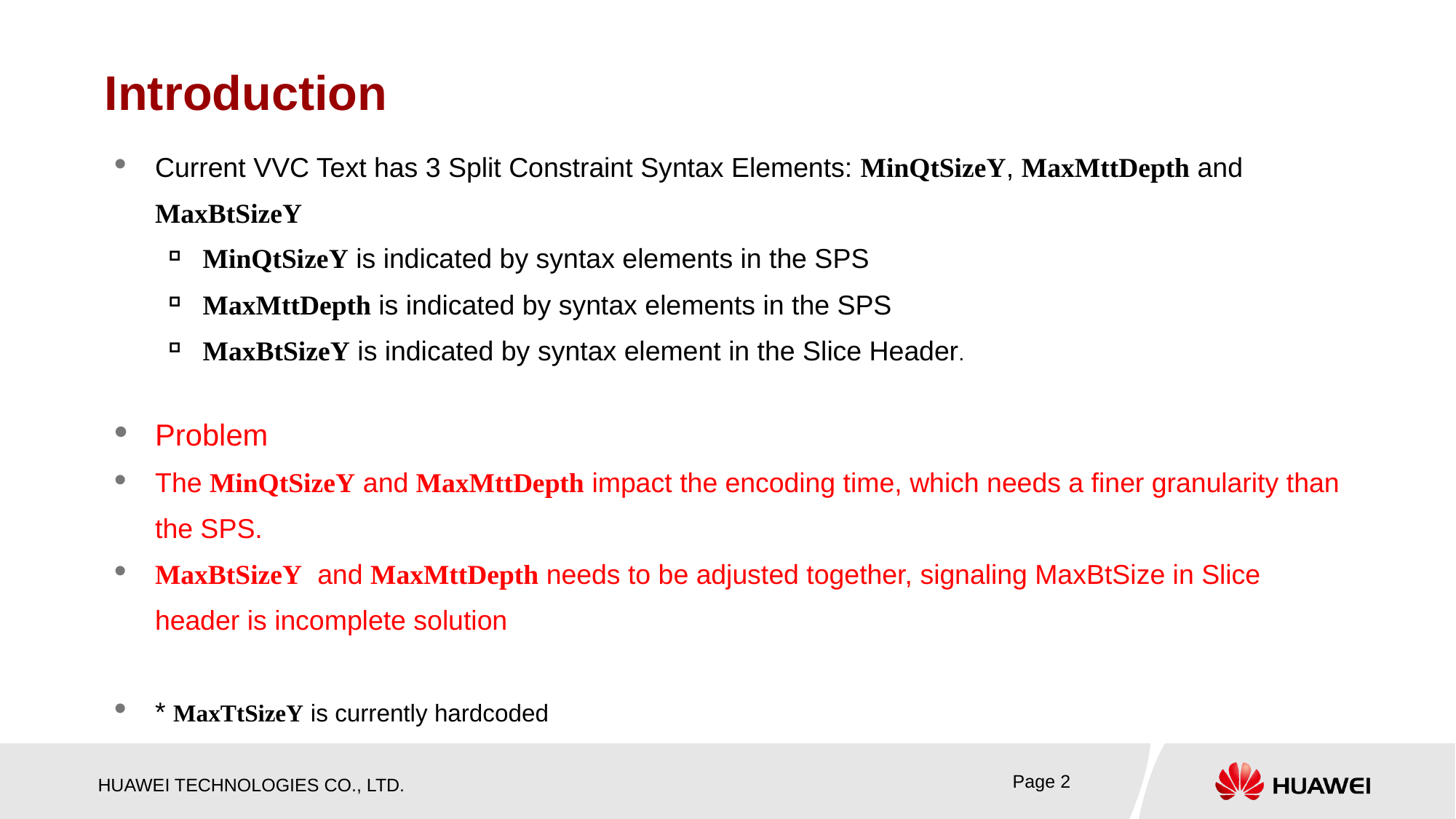

# Introduction
Current VVC Text has 3 Split Constraint Syntax Elements: MinQtSizeY, MaxMttDepth and MaxBtSizeY
MinQtSizeY is indicated by syntax elements in the SPS
MaxMttDepth is indicated by syntax elements in the SPS
MaxBtSizeY is indicated by syntax element in the Slice Header.

Problem
The MinQtSizeY and MaxMttDepth impact the encoding time, which needs a finer granularity than the SPS.
MaxBtSizeY  and MaxMttDepth needs to be adjusted together, signaling MaxBtSize in Slice header is incomplete solution

* MaxTtSizeY is currently hardcoded